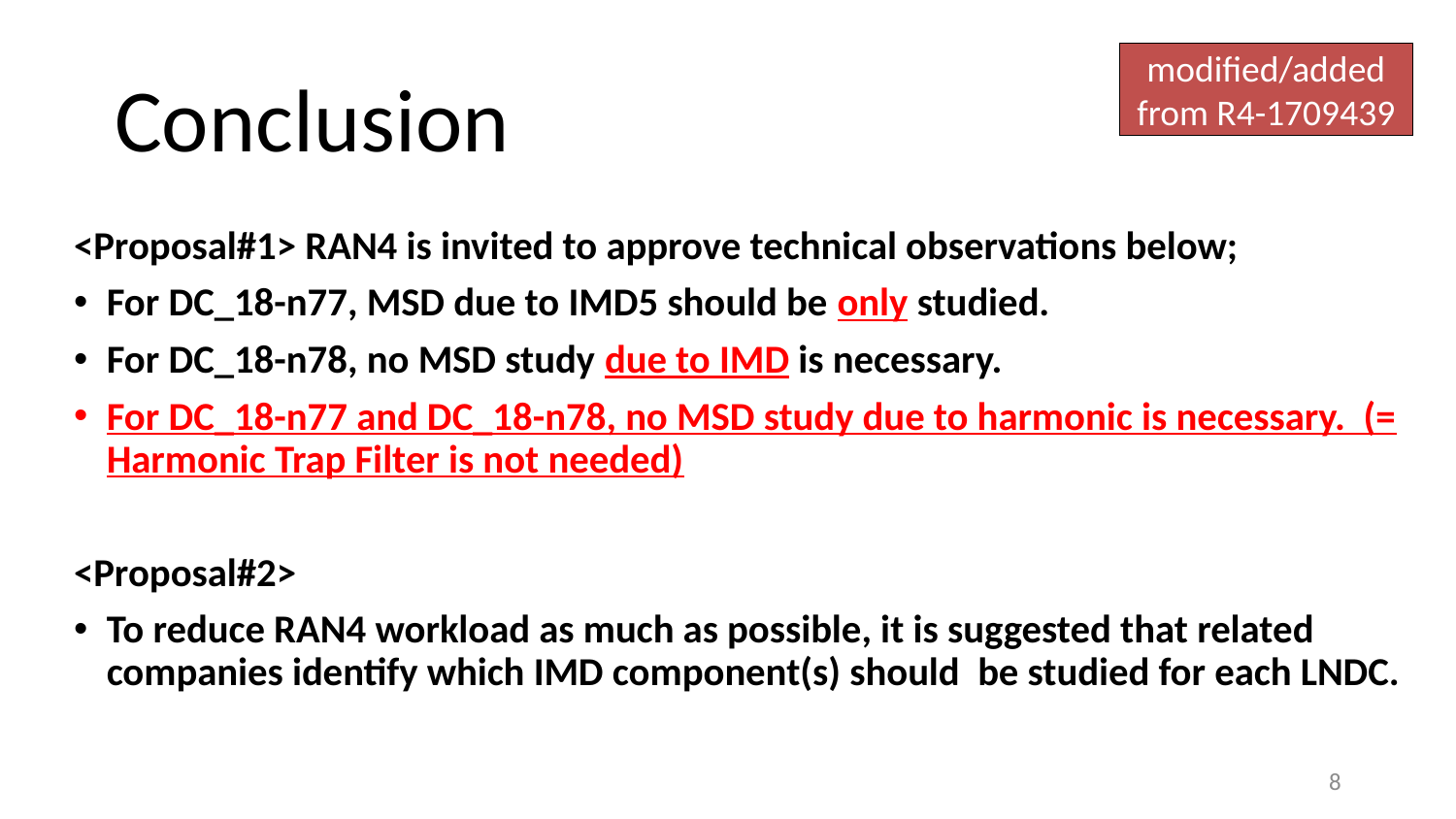

# Conclusion
modified/added from R4-1709439
<Proposal#1> RAN4 is invited to approve technical observations below;
For DC_18-n77, MSD due to IMD5 should be only studied.
For DC_18-n78, no MSD study due to IMD is necessary.
For DC_18-n77 and DC_18-n78, no MSD study due to harmonic is necessary.  (= Harmonic Trap Filter is not needed)

<Proposal#2>
To reduce RAN4 workload as much as possible, it is suggested that related companies identify which IMD component(s) should  be studied for each LNDC.
8